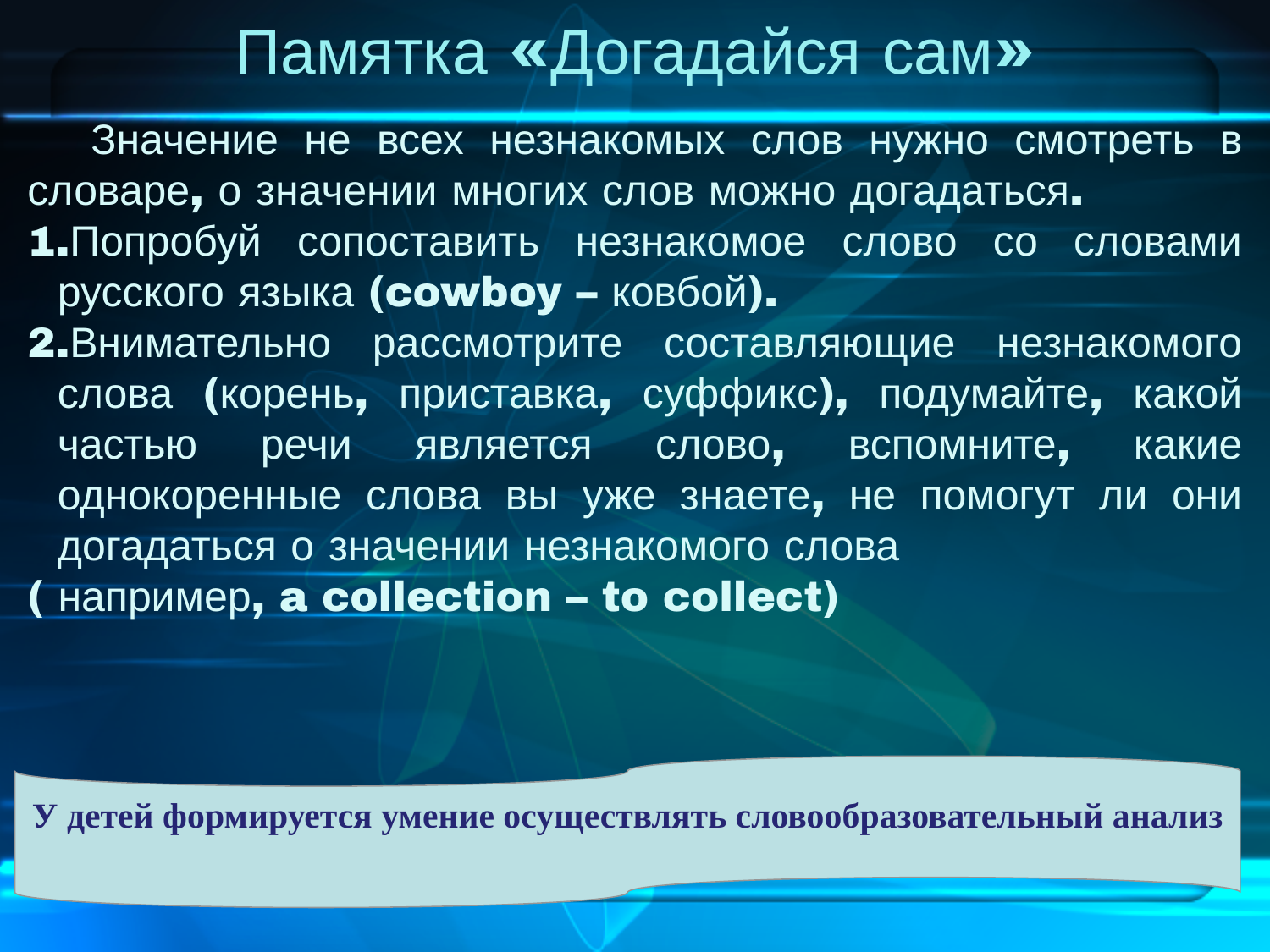

# Памятка «Догадайся сам»
Значение не всех незнакомых слов нужно смотреть в словаре, о значении многих слов можно догадаться.
Попробуй сопоставить незнакомое слово со словами русского языка (cowboy – ковбой).
Внимательно рассмотрите составляющие незнакомого слова (корень, приставка, суффикс), подумайте, какой частью речи является слово, вспомните, какие однокоренные слова вы уже знаете, не помогут ли они догадаться о значении незнакомого слова
( например, a collection – to collect)
У детей формируется умение осуществлять словообразовательный анализ